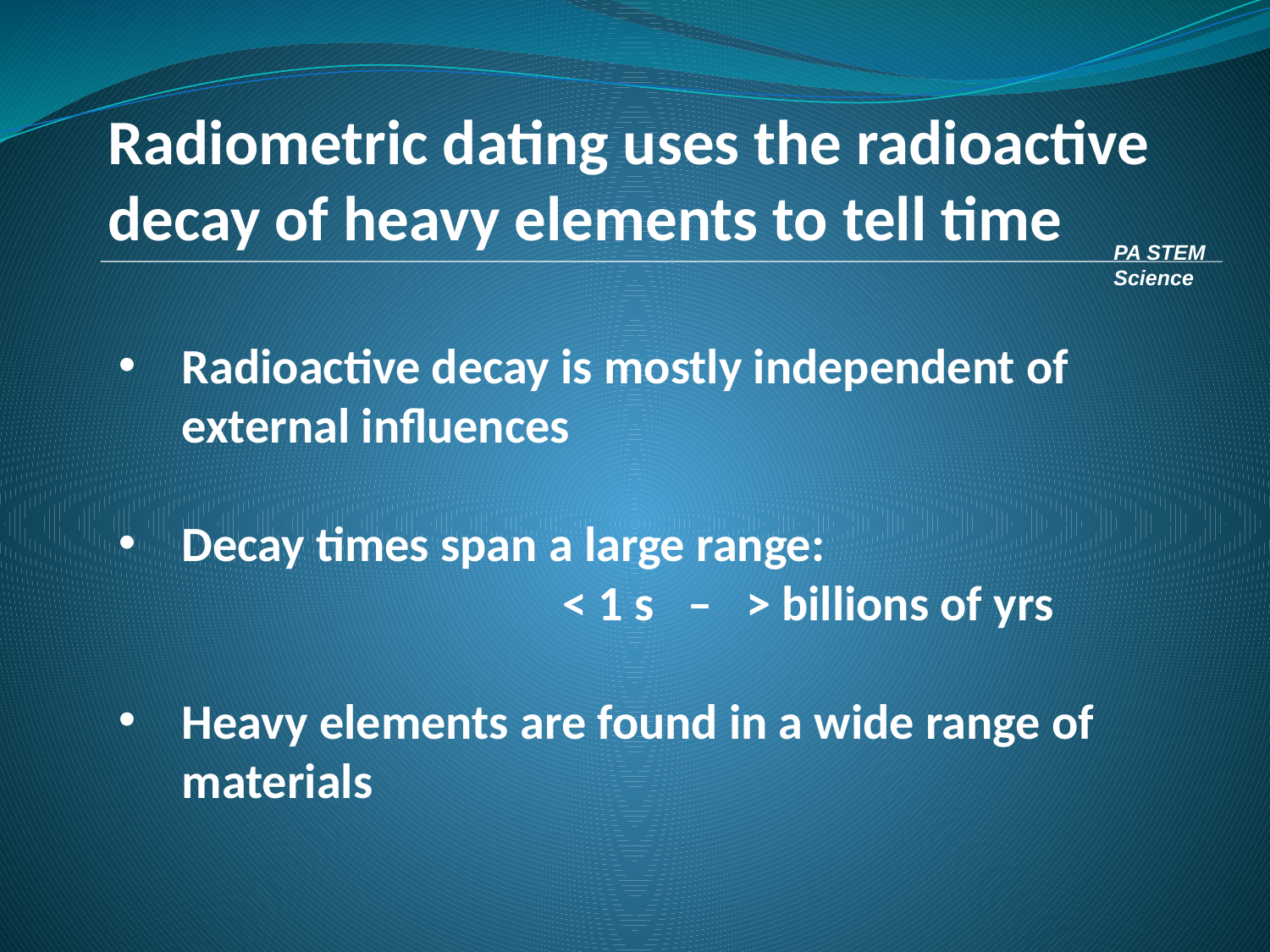

Radiometric dating uses the radioactive decay of heavy elements to tell time
PA STEM
Science

Radioactive decay is mostly independent of external influences

Decay times span a large range:
				< 1 s   –   > billions of yrs

Heavy elements are found in a wide range of materials